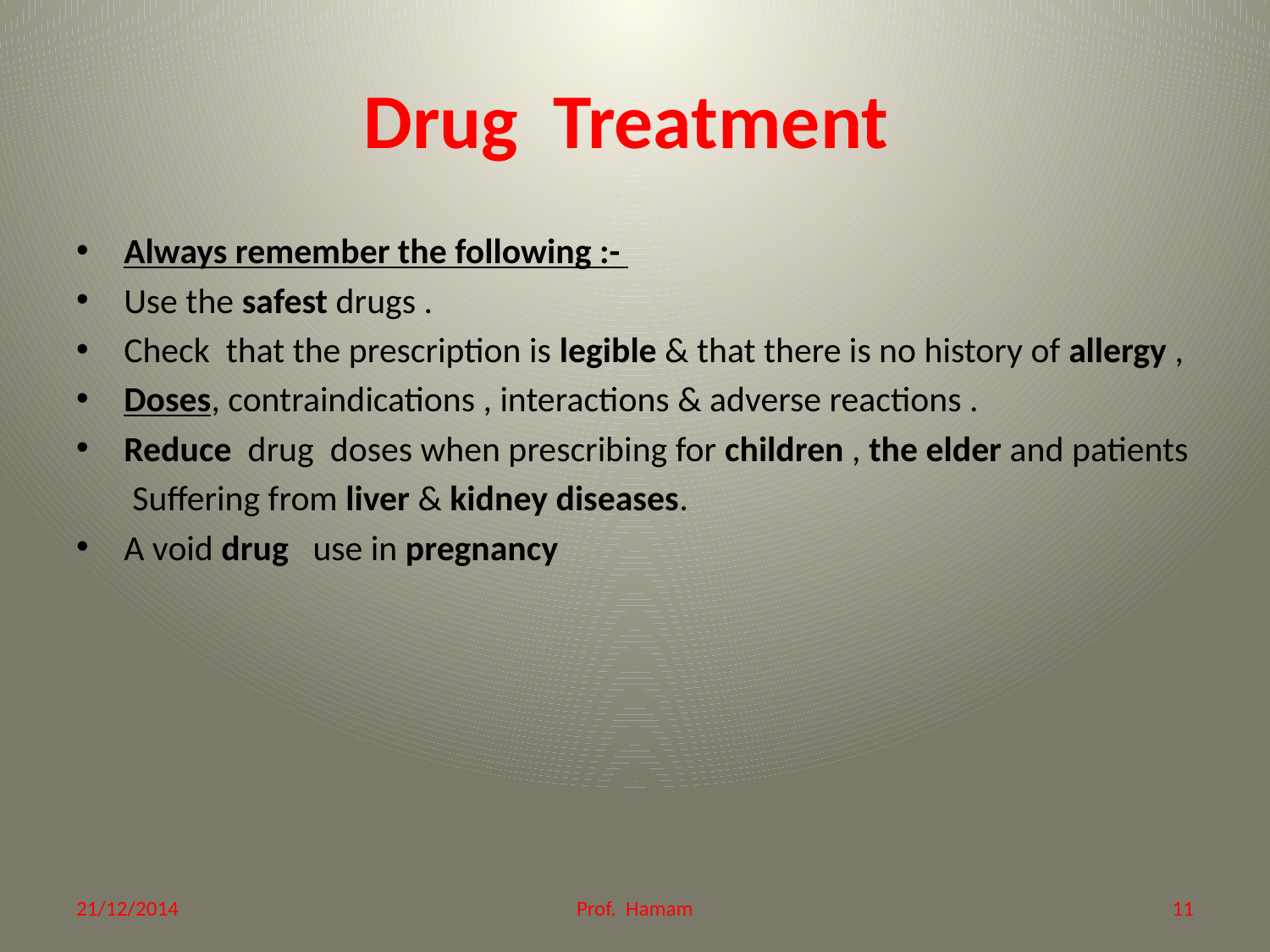

# Drug  Treatment
Always remember the following :-
Use the safest drugs .
Check  that the prescription is legible & that there is no history of allergy ,
Doses, contraindications , interactions & adverse reactions .
Reduce  drug  doses when prescribing for children , the elder and patients
       Suffering from liver & kidney diseases.
A void drug   use in pregnancy

21/12/2014
Prof.  Hamam
11